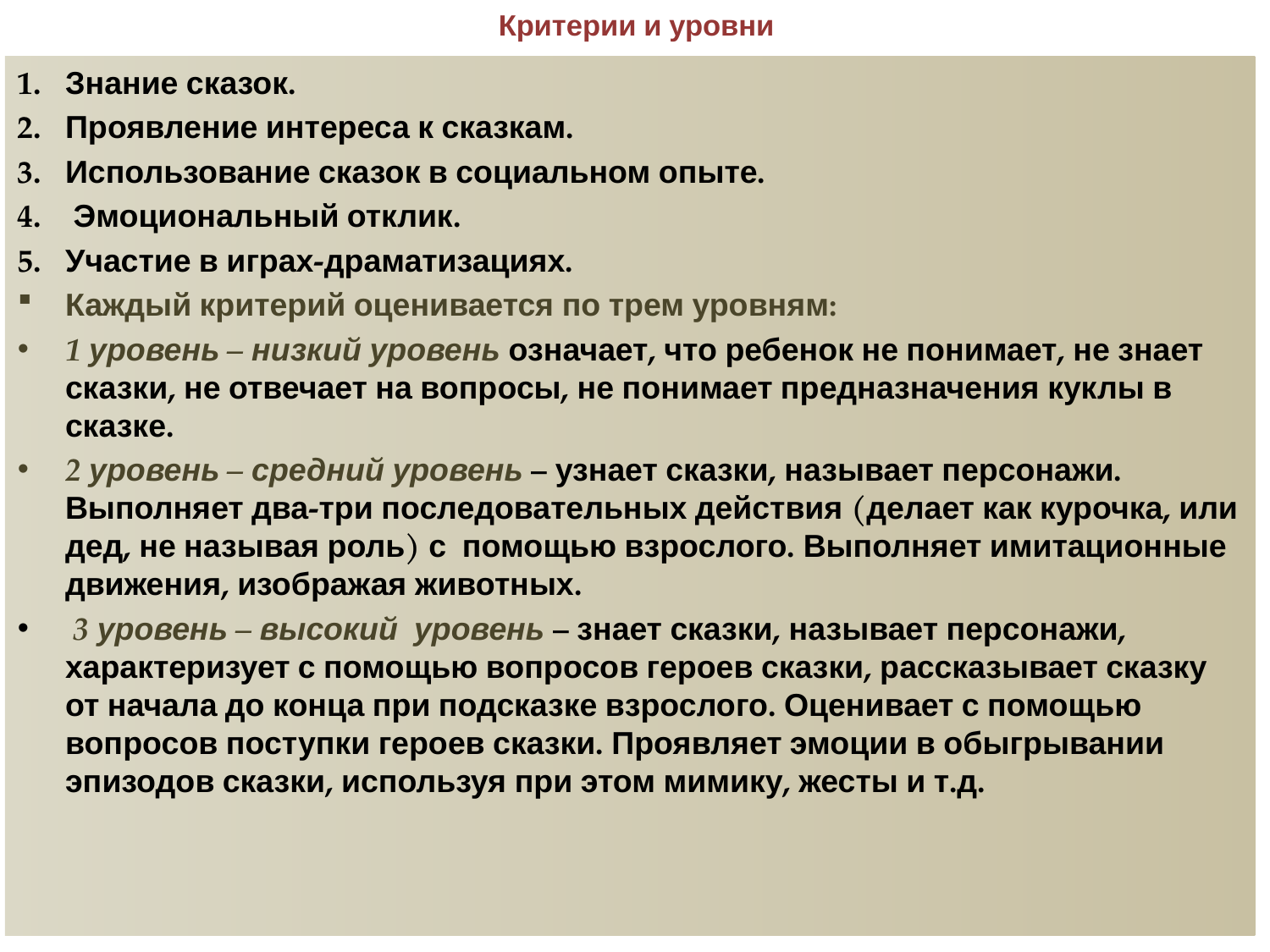

# Критерии и уровни
Знание сказок.
Проявление интереса к сказкам.
Использование сказок в социальном опыте.
 Эмоциональный отклик.
Участие в играх-драматизациях.
Каждый критерий оценивается по трем уровням:
1 уровень – низкий уровень означает, что ребенок не понимает, не знает сказки, не отвечает на вопросы, не понимает предназначения куклы в сказке.
2 уровень – средний уровень – узнает сказки, называет персонажи. Выполняет два-три последовательных действия (делает как курочка, или дед, не называя роль) с  помощью взрослого. Выполняет имитационные движения, изображая животных.
 3 уровень – высокий  уровень – знает сказки, называет персонажи, характеризует с помощью вопросов героев сказки, рассказывает сказку от начала до конца при подсказке взрослого. Оценивает с помощью вопросов поступки героев сказки. Проявляет эмоции в обыгрывании эпизодов сказки, используя при этом мимику, жесты и т.д.